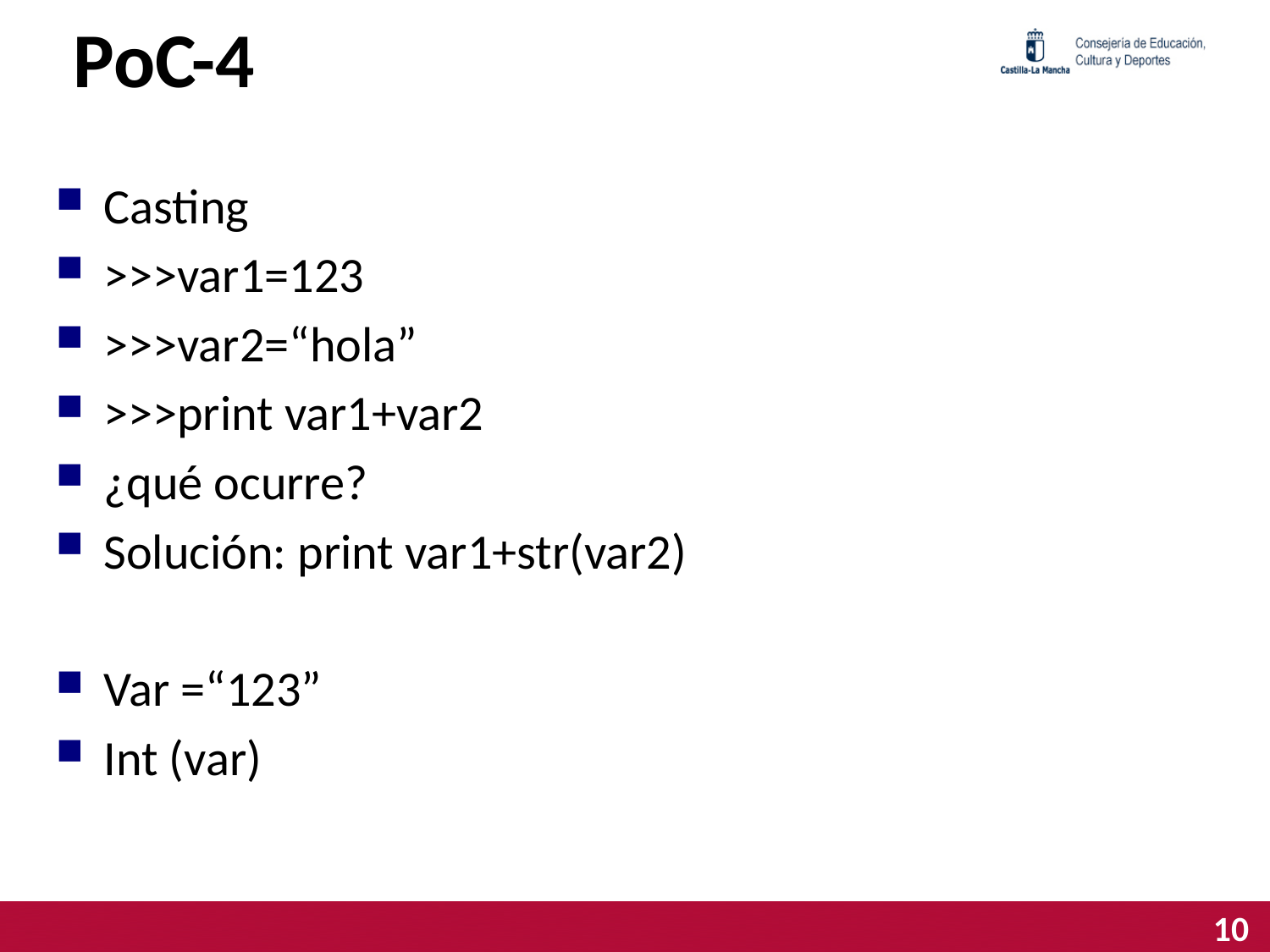

# PoC-4
Casting
>>>var1=123
>>>var2=“hola”
>>>print var1+var2
¿qué ocurre?
Solución: print var1+str(var2)

Var =“123”
Int (var)